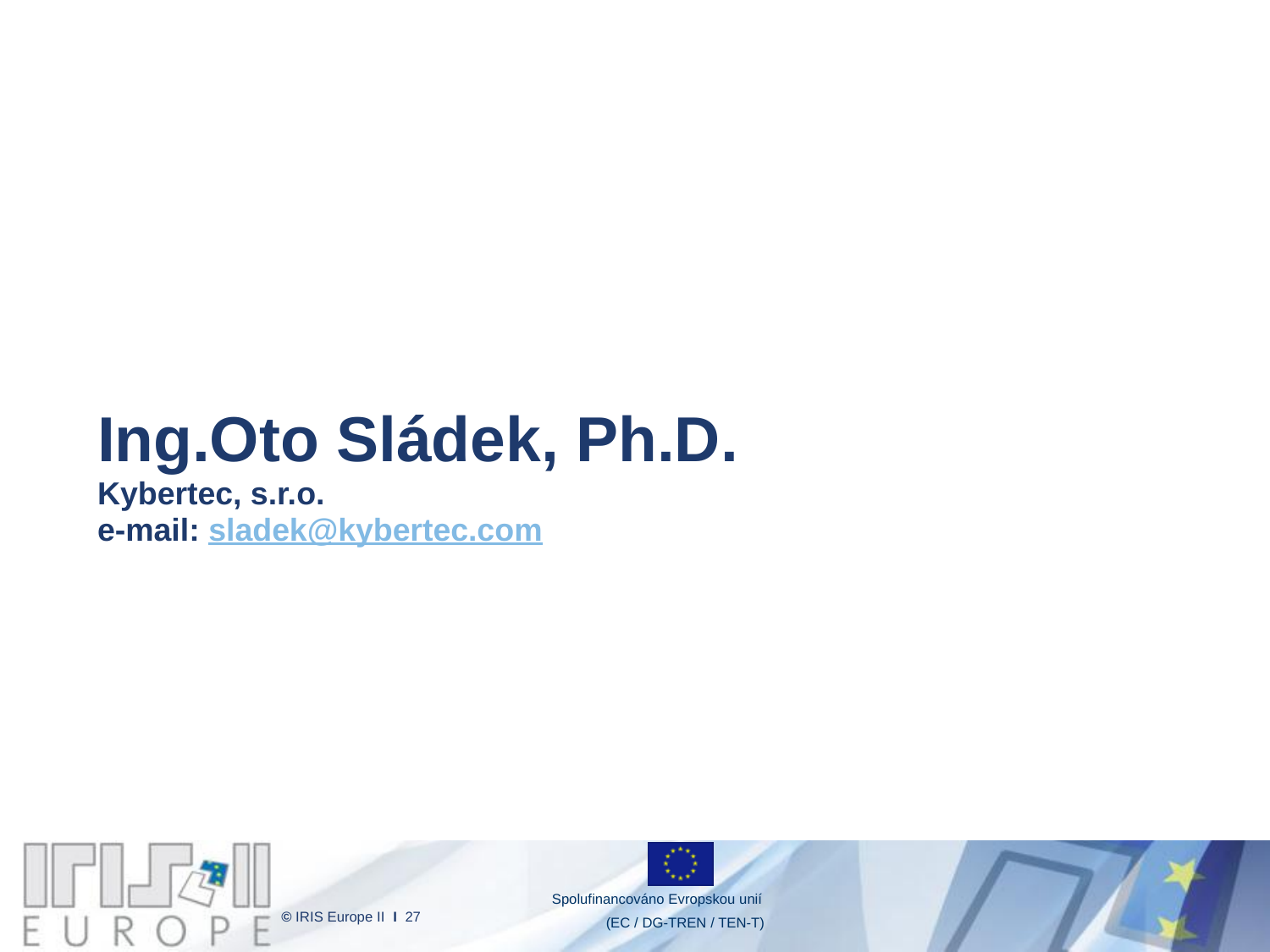

# Ing.Oto Sládek, Ph.D. Kybertec, s.r.o. e-mail: sladek@kybertec.com